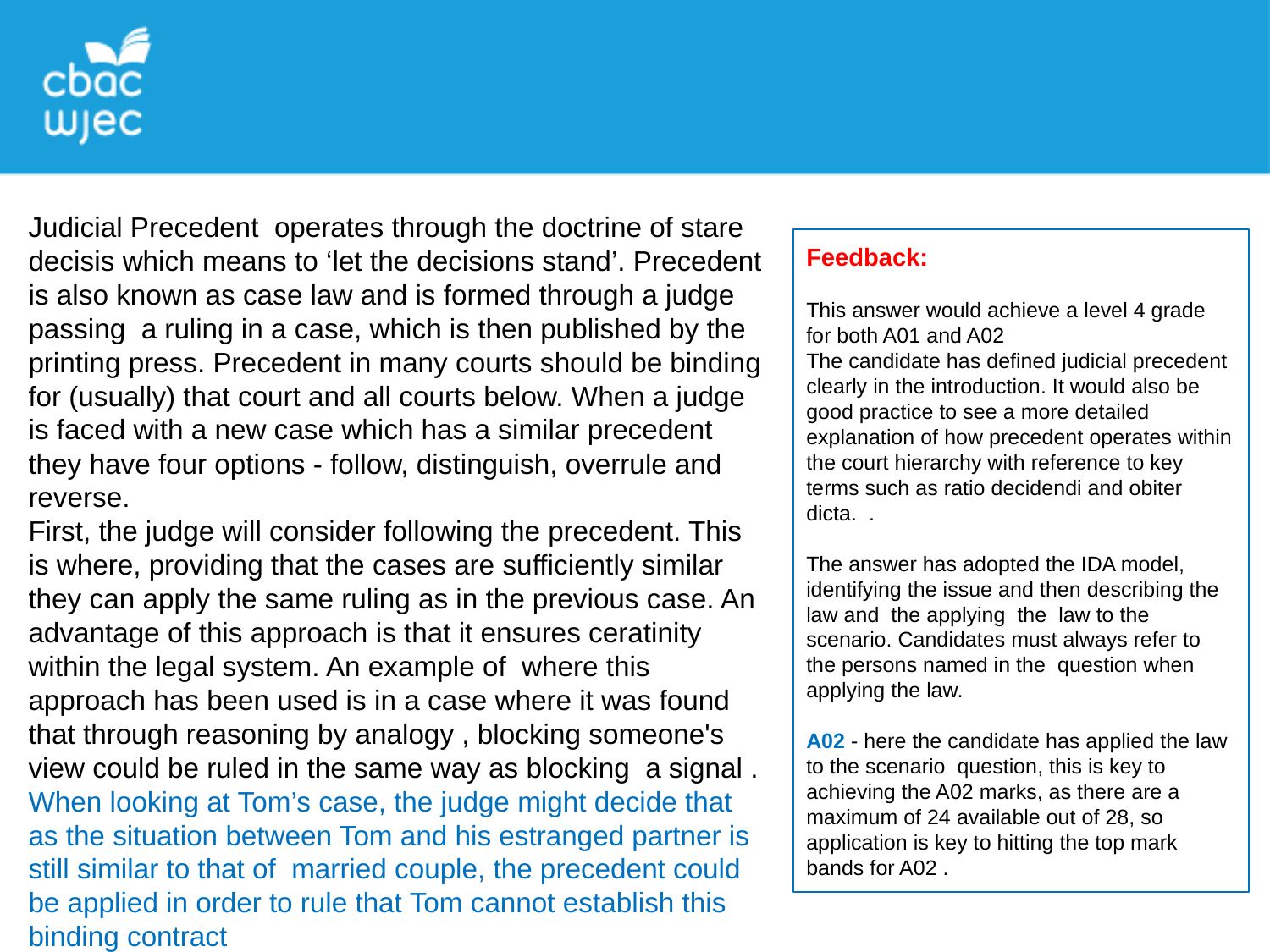

Judicial Precedent  operates through the doctrine of stare decisis which means to ‘let the decisions stand’. Precedent is also known as case law and is formed through a judge passing  a ruling in a case, which is then published by the printing press. Precedent in many courts should be binding for (usually) that court and all courts below. When a judge is faced with a new case which has a similar precedent they have four options - follow, distinguish, overrule and reverse.
First, the judge will consider following the precedent. This is where, providing that the cases are sufficiently similar they can apply the same ruling as in the previous case. An advantage of this approach is that it ensures ceratinity within the legal system. An example of  where this approach has been used is in a case where it was found that through reasoning by analogy , blocking someone's view could be ruled in the same way as blocking  a signal . When looking at Tom’s case, the judge might decide that as the situation between Tom and his estranged partner is still similar to that of  married couple, the precedent could be applied in order to rule that Tom cannot establish this binding contract
Feedback:

This answer would achieve a level 4 grade for both A01 and A02
The candidate has defined judicial precedent clearly in the introduction. It would also be good practice to see a more detailed explanation of how precedent operates within the court hierarchy with reference to key terms such as ratio decidendi and obiter dicta.  .

The answer has adopted the IDA model, identifying the issue and then describing the law and  the applying  the  law to the scenario. Candidates must always refer to the persons named in the  question when applying the law.

A02 - here the candidate has applied the law to the scenario  question, this is key to achieving the A02 marks, as there are a maximum of 24 available out of 28, so application is key to hitting the top mark bands for A02 .